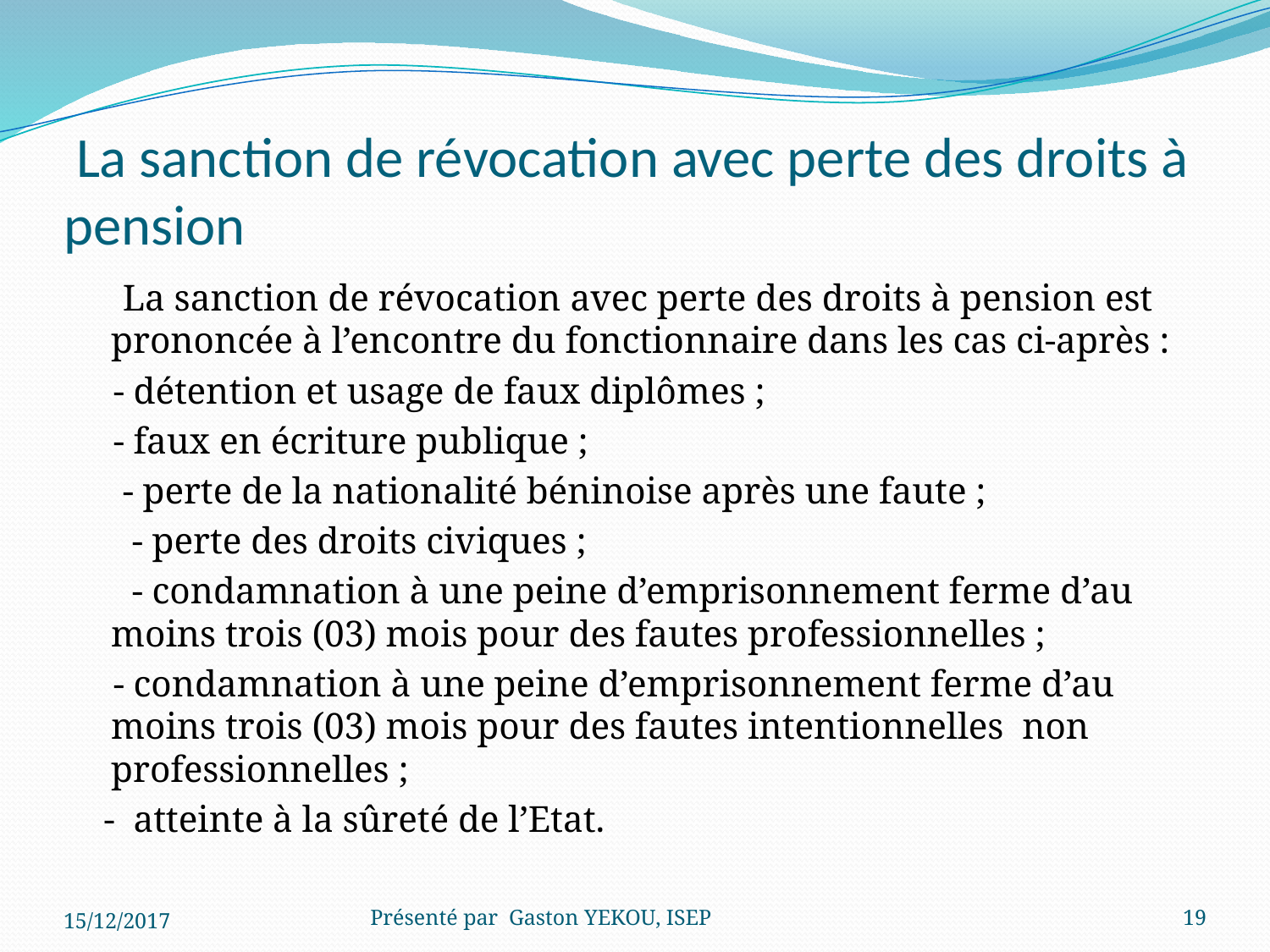

# La sanction de révocation avec perte des droits à pension
     La sanction de révocation avec perte des droits à pension est prononcée à l’encontre du fonctionnaire dans les cas ci-après :
    - détention et usage de faux diplômes ;
    - faux en écriture publique ;
     - perte de la nationalité béninoise après une faute ;
      - perte des droits civiques ;
      - condamnation à une peine d’emprisonnement ferme d’au moins trois (03) mois pour des fautes professionnelles ;
    - condamnation à une peine d’emprisonnement ferme d’au moins trois (03) mois pour des fautes intentionnelles  non professionnelles ;
   -  atteinte à la sûreté de l’Etat.

15/12/2017
Présenté par  Gaston YEKOU, ISEP
19